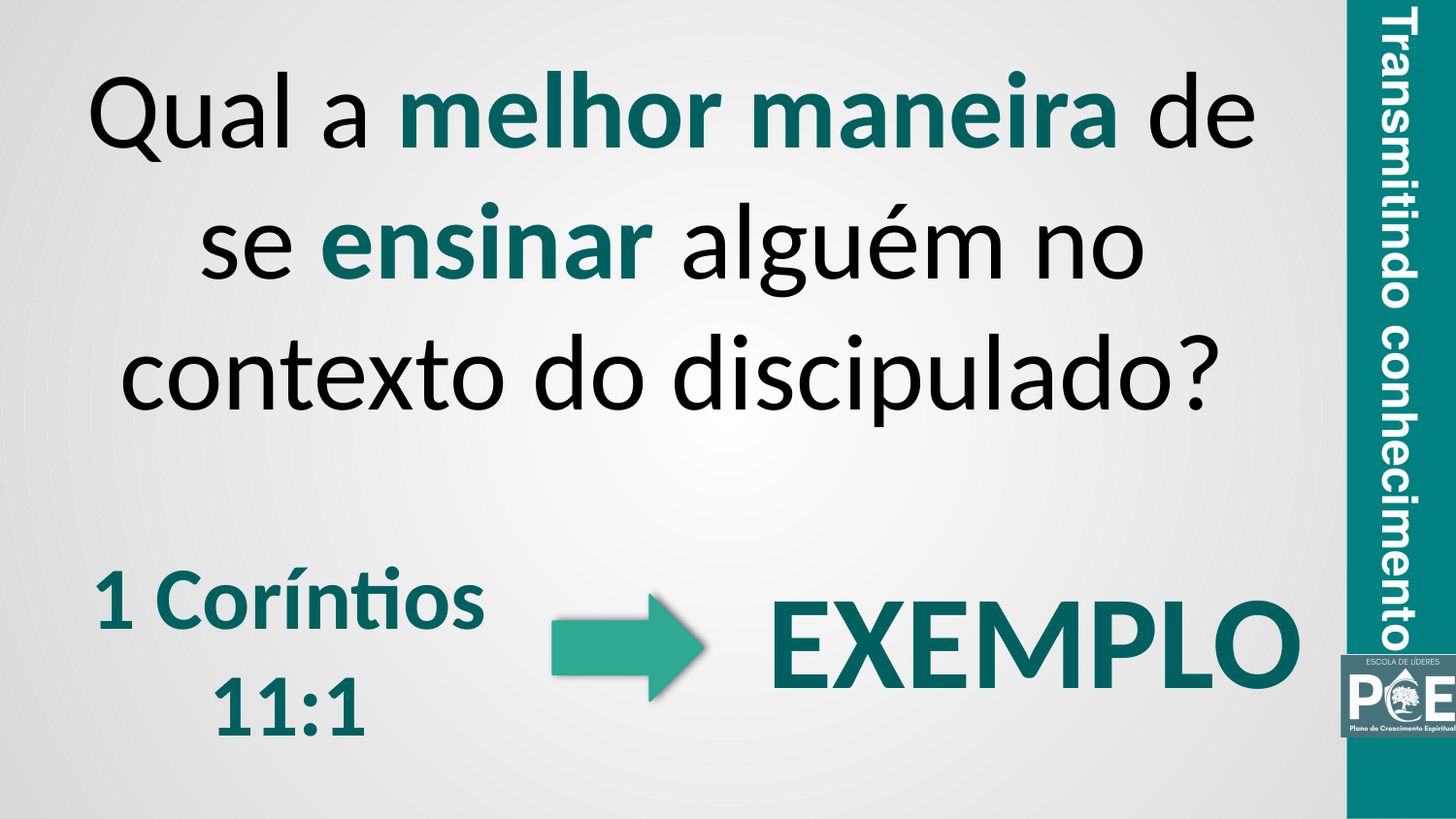

Qual a melhor maneira de se ensinar alguém no contexto do discipulado?
Transmitindo conhecimento
1 Coríntios
11:1
EXEMPLO